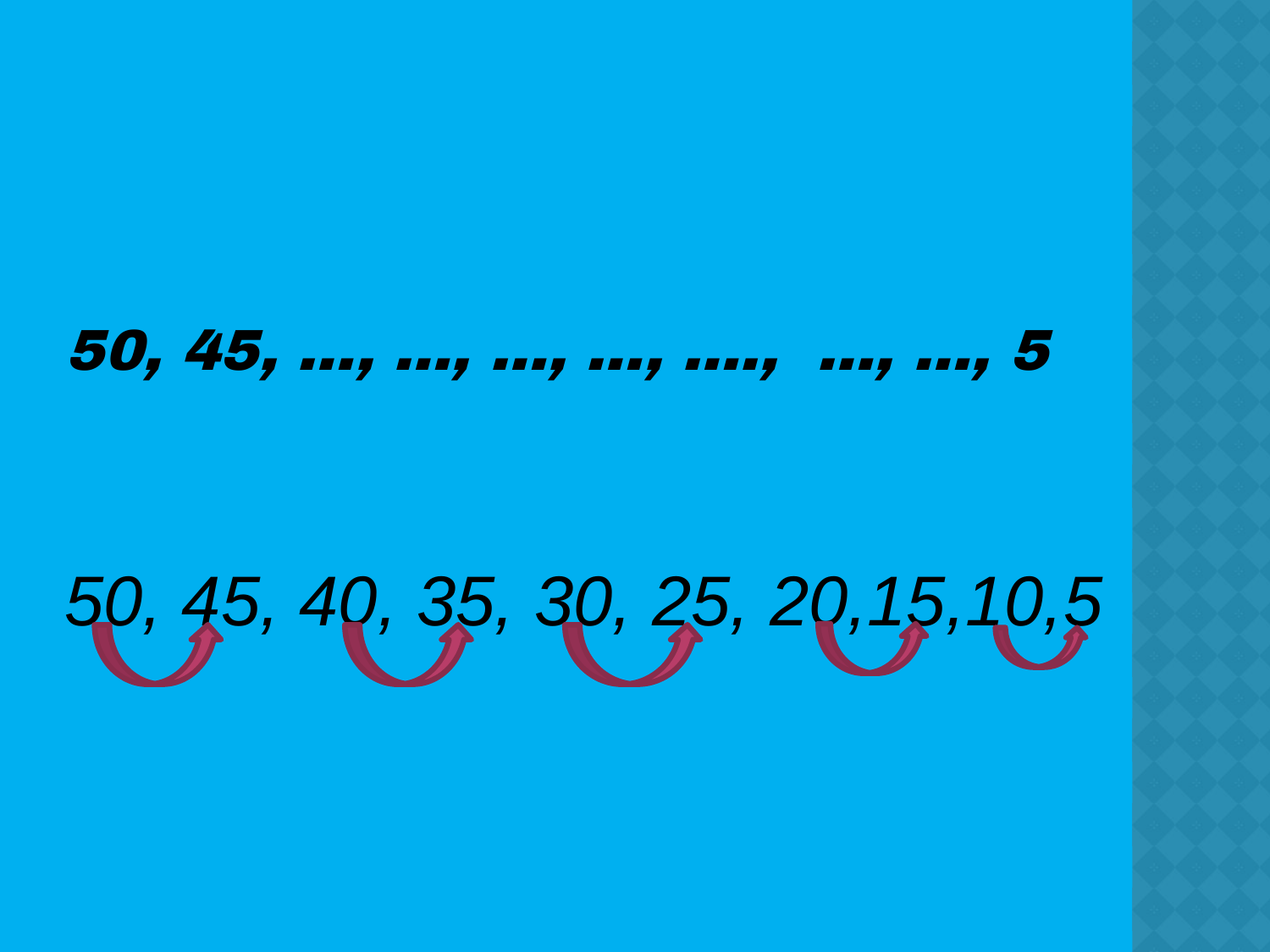

50, 45, …, …, …, …, ….,  …, …, 5
50, 45, 40, 35, 30, 25, 20,15,10,5